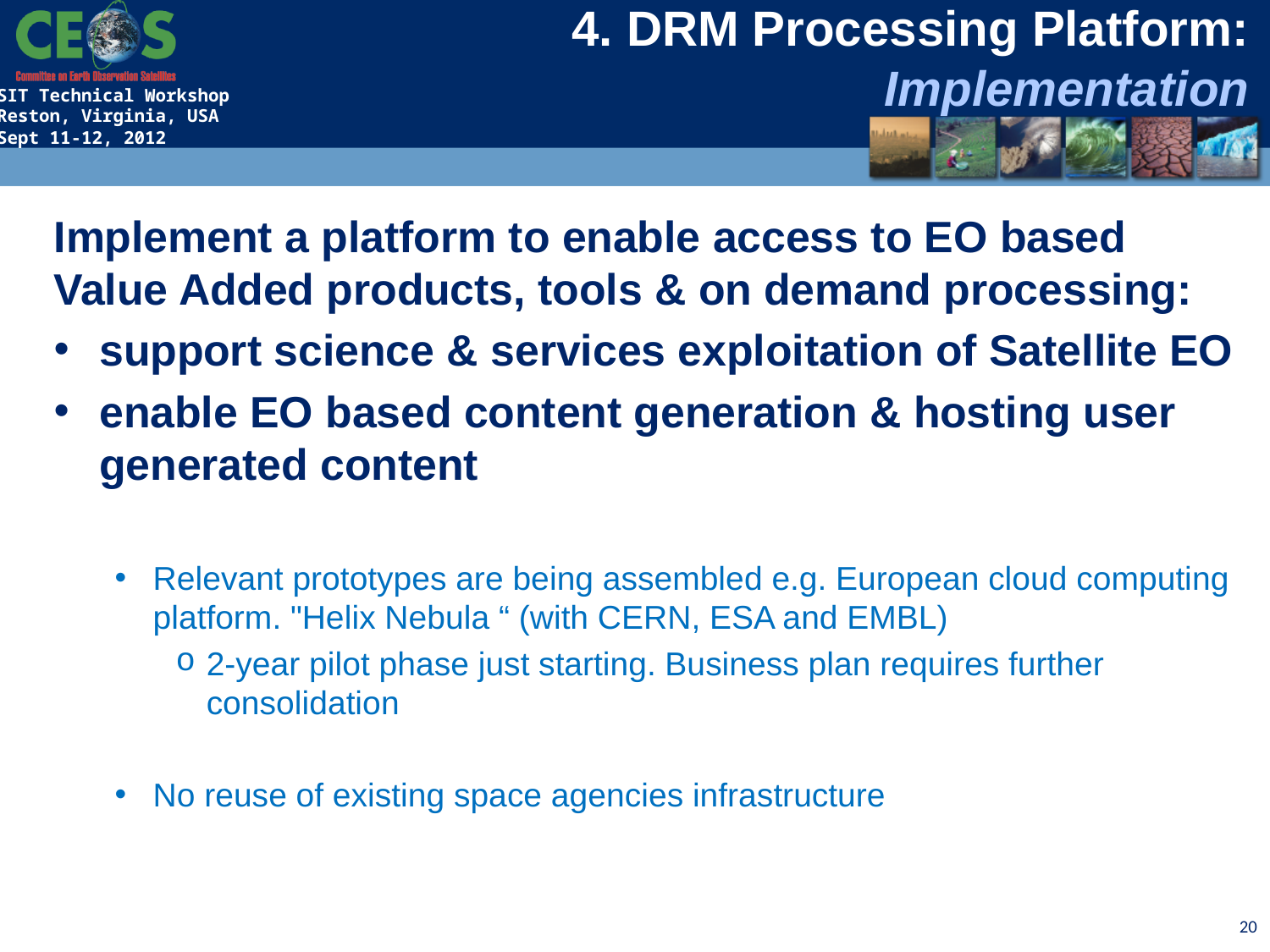

4. DRM Processing Platform: Implementation
Implement a platform to enable access to EO based Value Added products, tools & on demand processing:
support science & services exploitation of Satellite EO
enable EO based content generation & hosting user generated content

Relevant prototypes are being assembled e.g. European cloud computing platform. "Helix Nebula “ (with CERN, ESA and EMBL)
2-year pilot phase just starting. Business plan requires further consolidation

No reuse of existing space agencies infrastructure

20